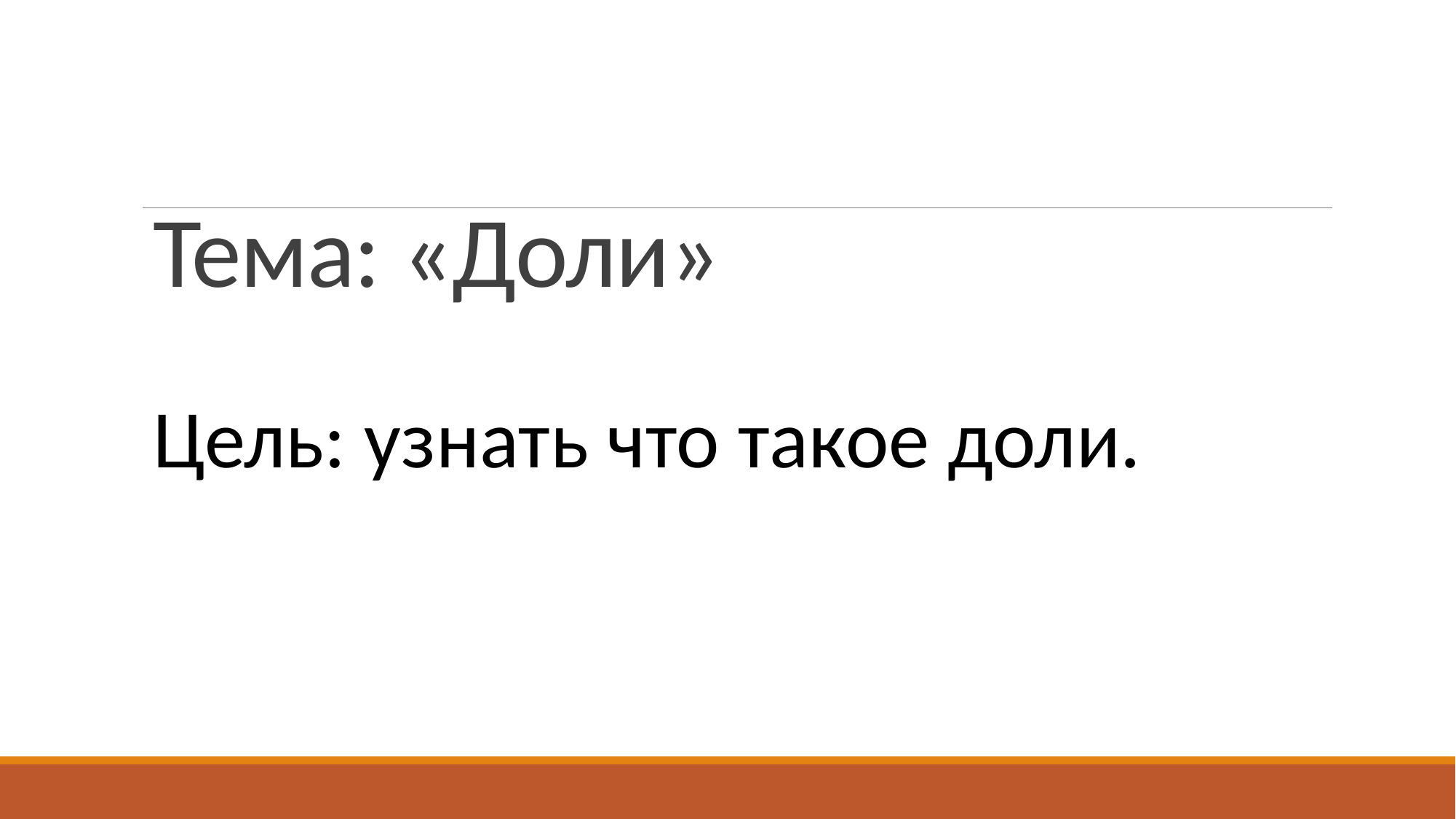

# Тема: «Доли»
Цель: узнать что такое доли.